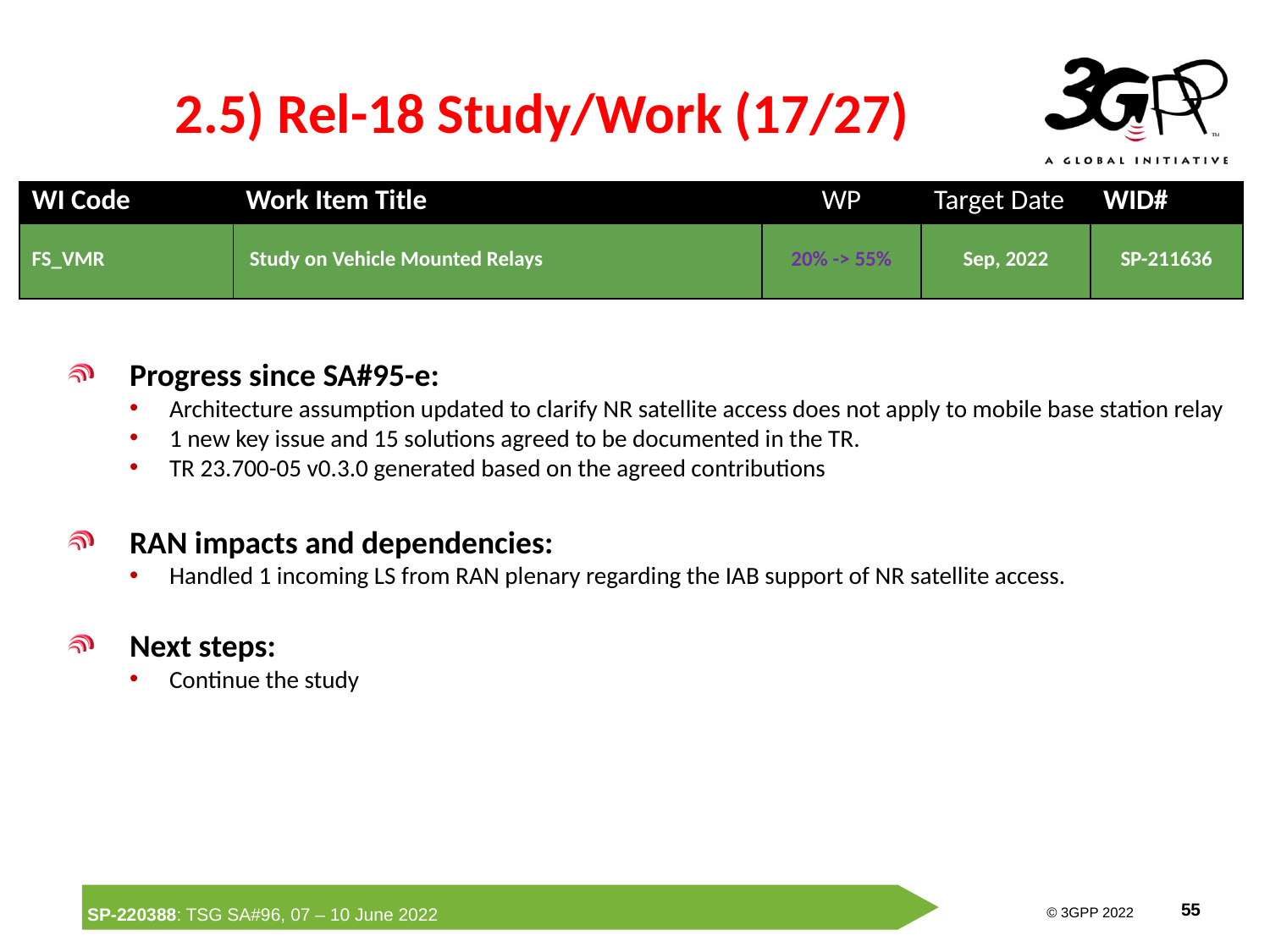

# 2.5) Rel-18 Study/Work (17/27)
| WI Code | Work Item Title | WP | Target Date | WID# |
| --- | --- | --- | --- | --- |
| FS\_VMR | Study on Vehicle Mounted Relays | 20% -> 55% | Sep, 2022 | SP-211636 |
Progress since SA#95-e:
Architecture assumption updated to clarify NR satellite access does not apply to mobile base station relay
1 new key issue and 15 solutions agreed to be documented in the TR.
TR 23.700-05 v0.3.0 generated based on the agreed contributions

RAN impacts and dependencies:
Handled 1 incoming LS from RAN plenary regarding the IAB support of NR satellite access.

Next steps:
Continue the study